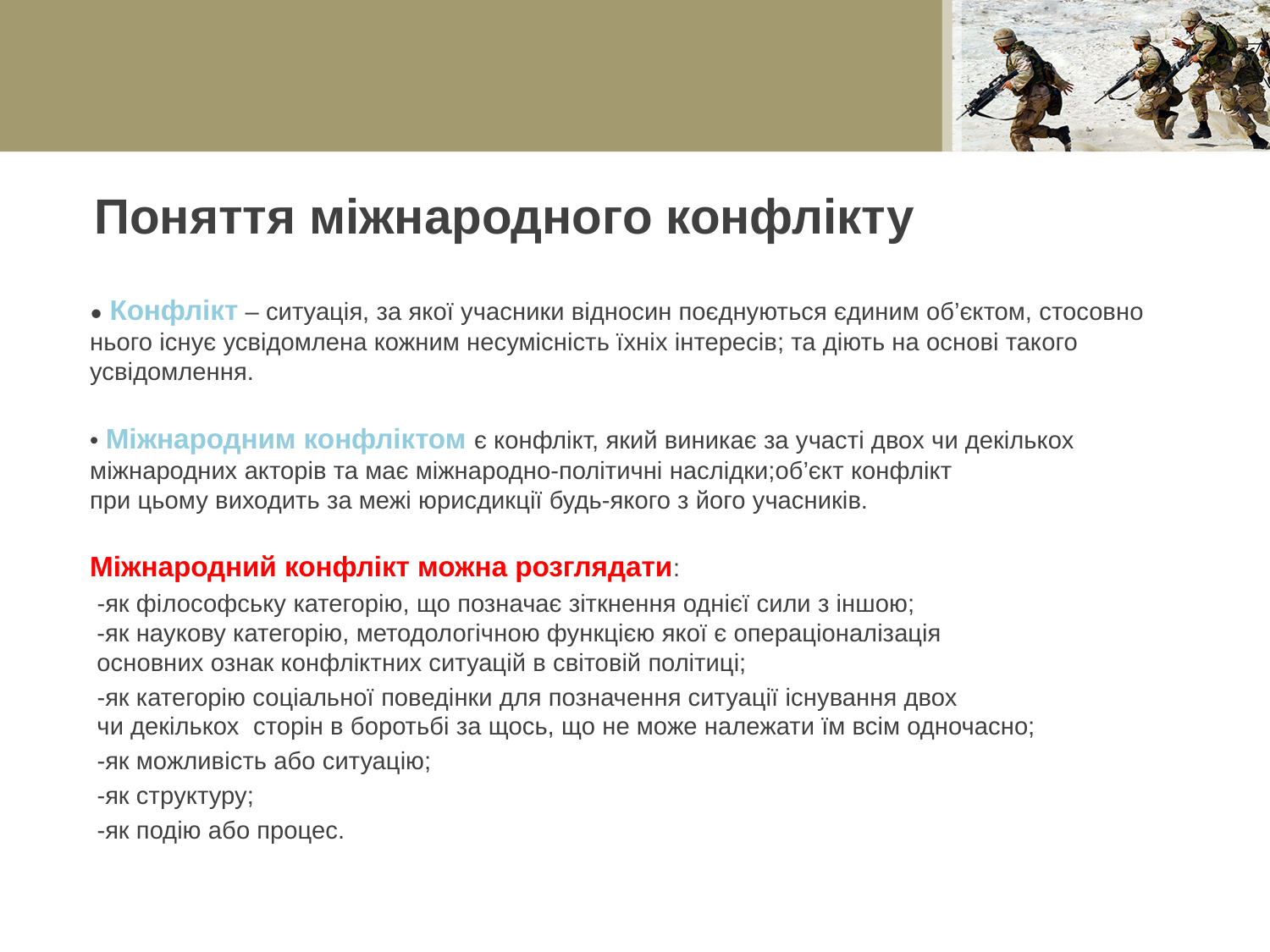

#
Поняття міжнародного конфлікту
• Конфлікт – ситуація, за якої учасники відносин поєднуються єдиним об’єктом, стосовно нього існує усвідомлена кожним несумісність їхніх інтересів; та діють на основі такого усвідомлення.
• Міжнародним конфліктом є конфлікт, який виникає за участі двох чи декількох міжнародних акторів та має міжнародно-політичні наслідки;об’єкт конфлікт
при цьому виходить за межі юрисдикції будь-якого з його учасників.
Міжнародний конфлікт можна розглядати:
 -як філософську категорію, що позначає зіткнення однієї сили з іншою;
 -як наукову категорію, методологічною функцією якої є операціоналізація
 основних ознак конфліктних ситуацій в світовій політиці;
 -як категорію соціальної поведінки для позначення ситуації існування двох
 чи декількох  сторін в боротьбі за щось, що не може належати їм всім одночасно;
 -як можливість або ситуацію;
 -як структуру;
 -як подію або процес.